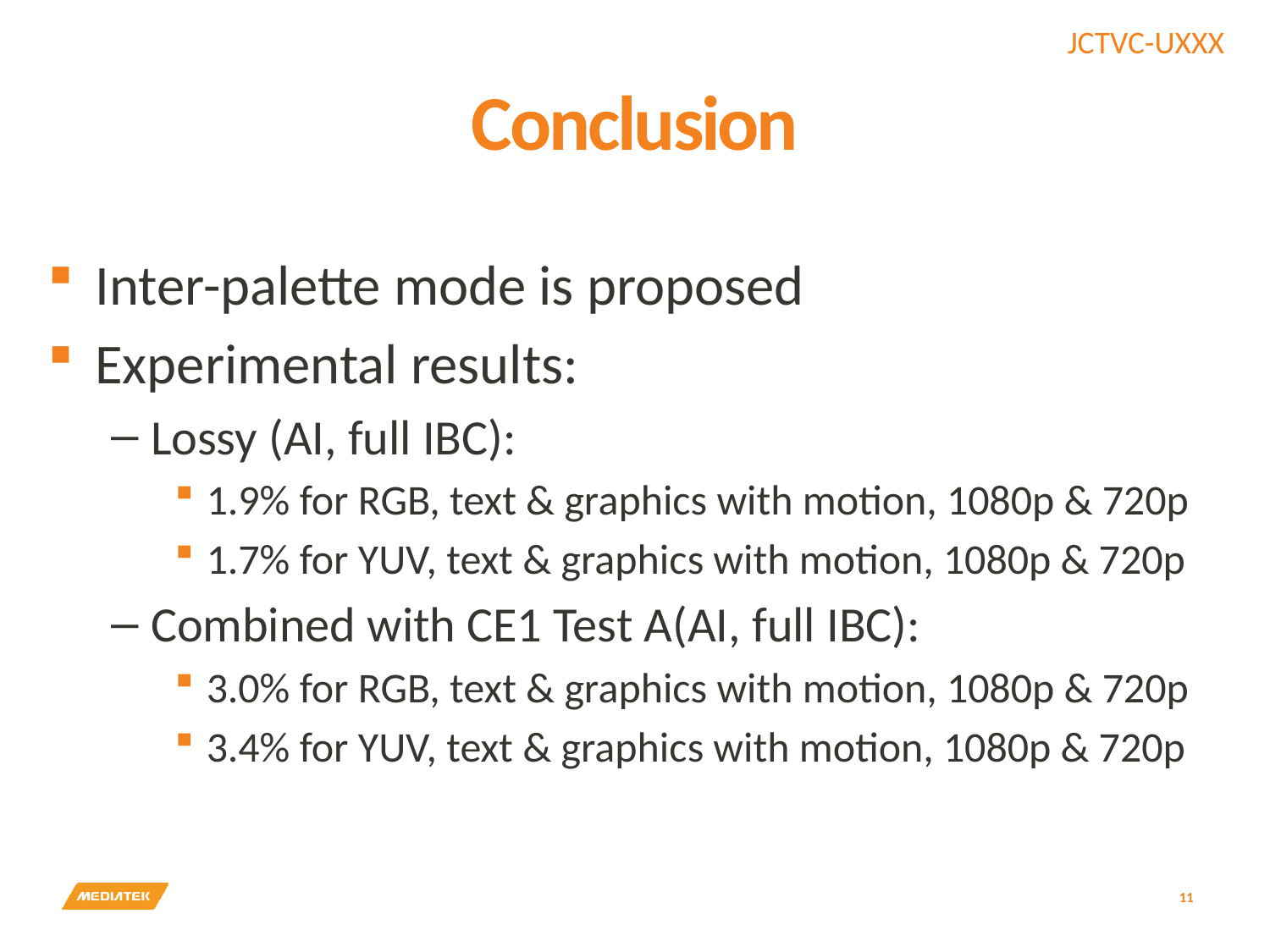

# Conclusion
Inter-palette mode is proposed
Experimental results:
Lossy (AI, full IBC):
1.9% for RGB, text & graphics with motion, 1080p & 720p
1.7% for YUV, text & graphics with motion, 1080p & 720p
Combined with CE1 Test A(AI, full IBC):
3.0% for RGB, text & graphics with motion, 1080p & 720p
3.4% for YUV, text & graphics with motion, 1080p & 720p
11